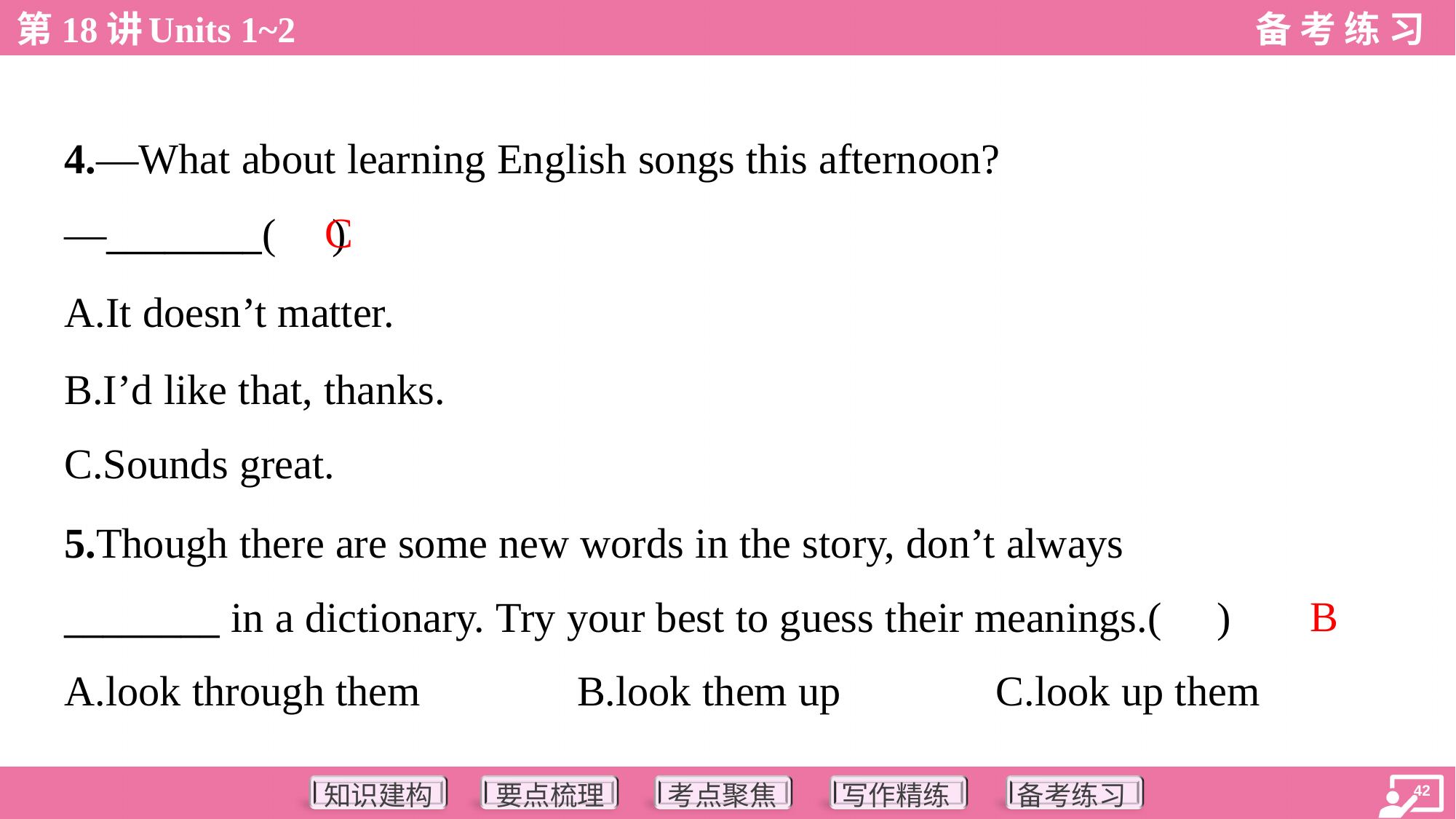

4.—What about learning English songs this afternoon?
—________(     )
C
A.It doesn’t matter.
B.I’d like that, thanks.
C.Sounds great.
5.Though there are some new words in the story, don’t always
________ in a dictionary. Try your best to guess their meanings.(     )
B
A.look through them	B.look them up	C.look up them